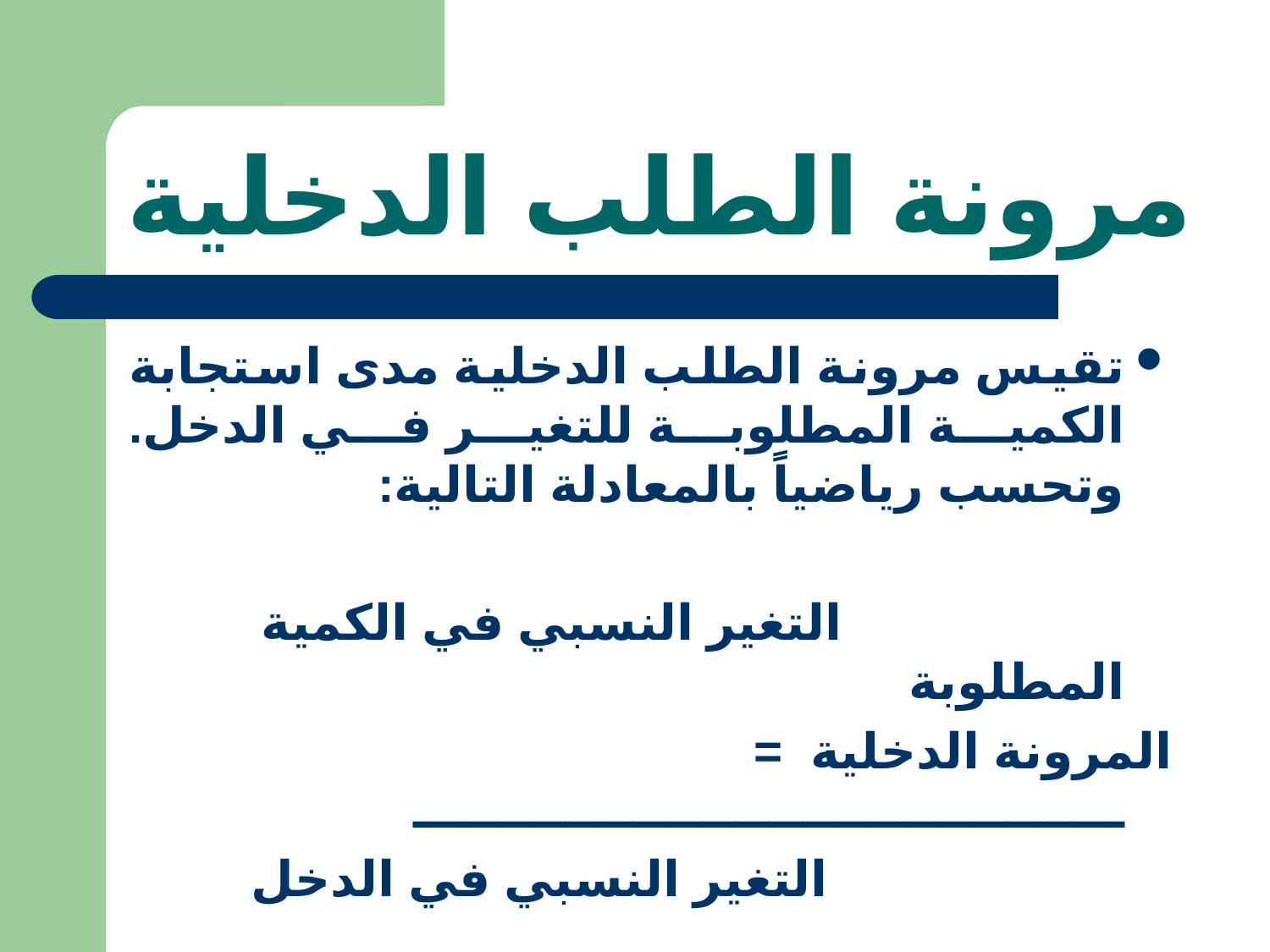

# مرونة الطلب الدخلية
تقيس مرونة الطلب الدخلية مدى استجابة الكمية المطلوبة للتغير في الدخل. وتحسب رياضياً بالمعادلة التالية:

                        التغير النسبي في الكمية المطلوبة
المرونة الدخلية  =    ــــــــــــــــــــــــــــــــــــــــــ
                         التغير النسبي في الدخل